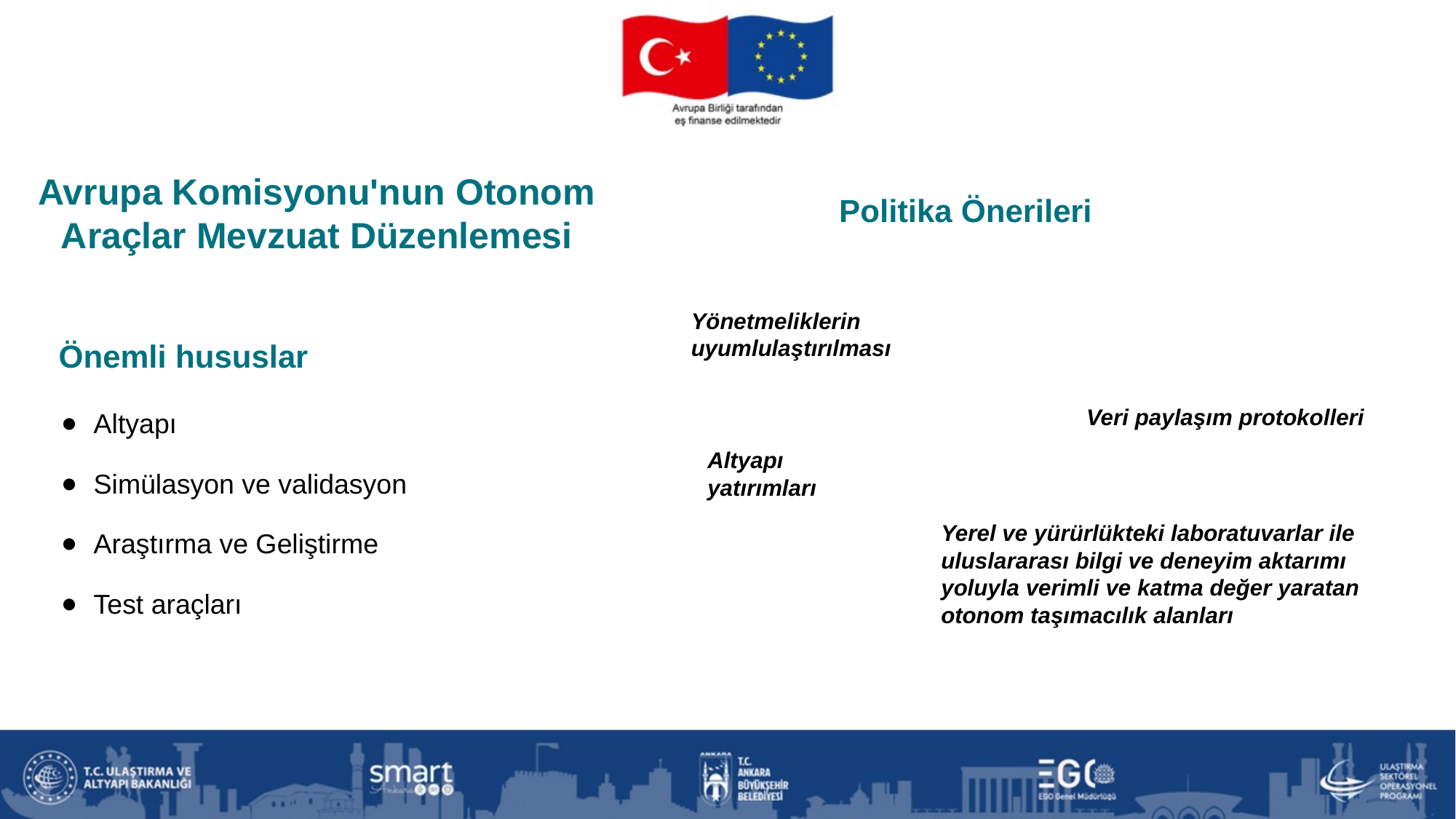

Avrupa Komisyonu'nun Otonom Araçlar Mevzuat Düzenlemesi
Politika Önerileri
Yönetmeliklerin uyumlulaştırılması
Önemli hususlar
Veri paylaşım protokolleri
Altyapı
Simülasyon ve validasyon
Araştırma ve Geliştirme
Test araçları
Altyapı yatırımları
Yerel ve yürürlükteki laboratuvarlar ile uluslararası bilgi ve deneyim aktarımı yoluyla verimli ve katma değer yaratan otonom taşımacılık alanları